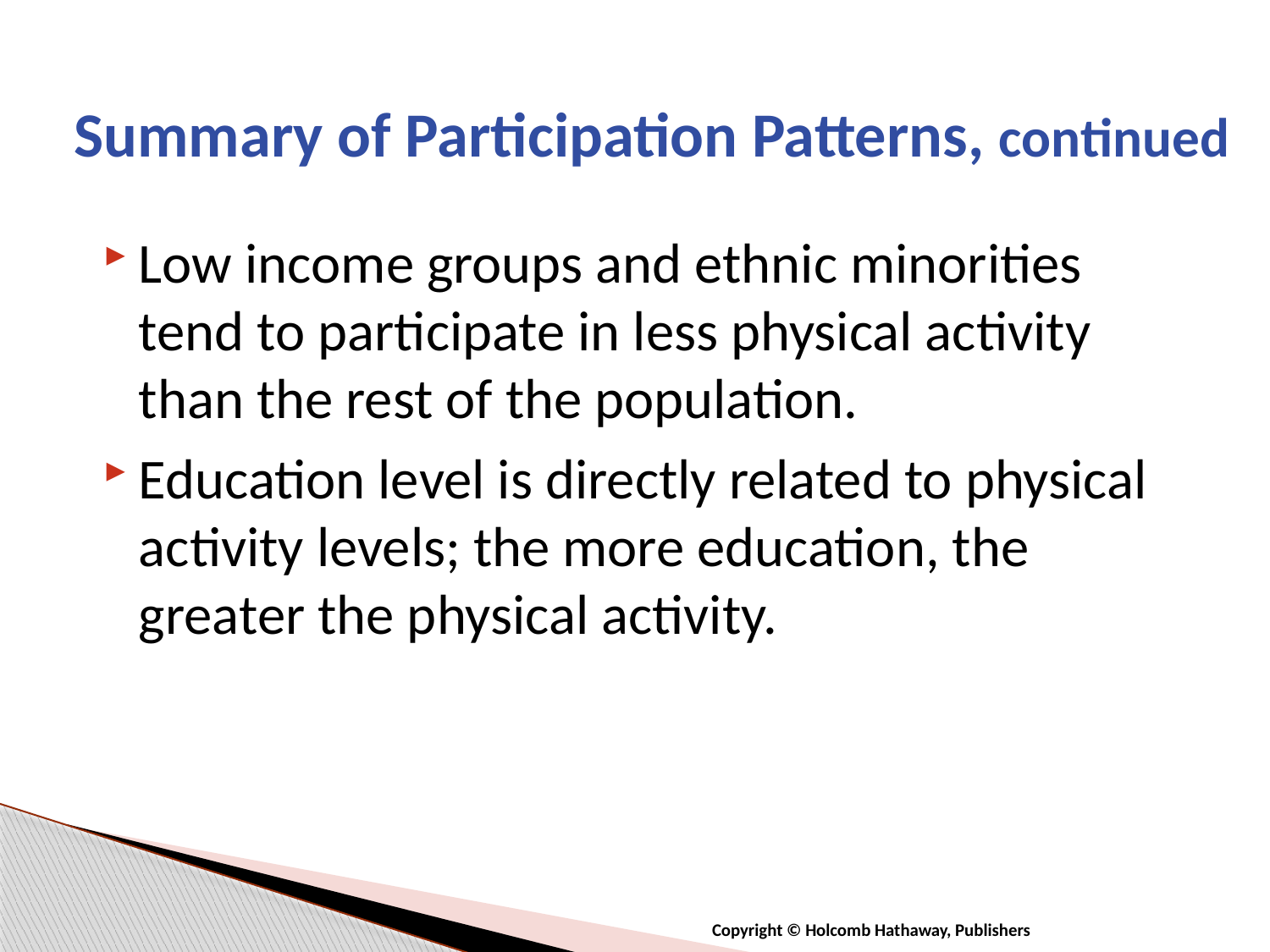

# Summary of Participation Patterns, continued
Low income groups and ethnic minorities tend to participate in less physical activity than the rest of the population.
Education level is directly related to physical activity levels; the more education, the greater the physical activity.

Copyright © Holcomb Hathaway, Publishers